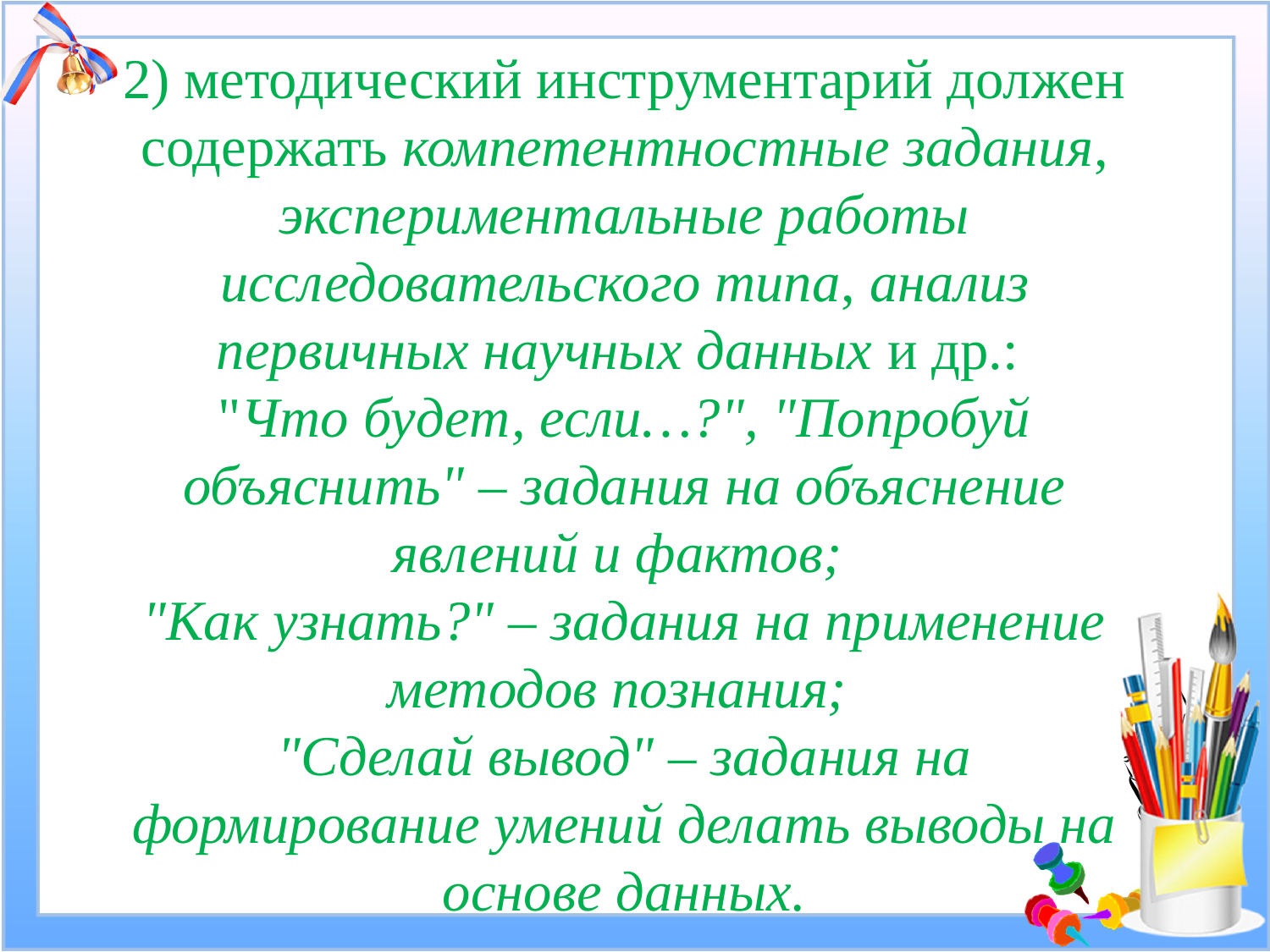

# 2) методический инструментарий должен содержать компетентностные задания, экспериментальные работы исследовательского типа, анализ первичных научных данных и др.: "Что будет, если…?", "Попробуй объяснить" – задания на объяснение явлений и фактов; "Как узнать?" – задания на применение методов познания; "Сделай вывод" – задания на формирование умений делать выводы на основе данных.